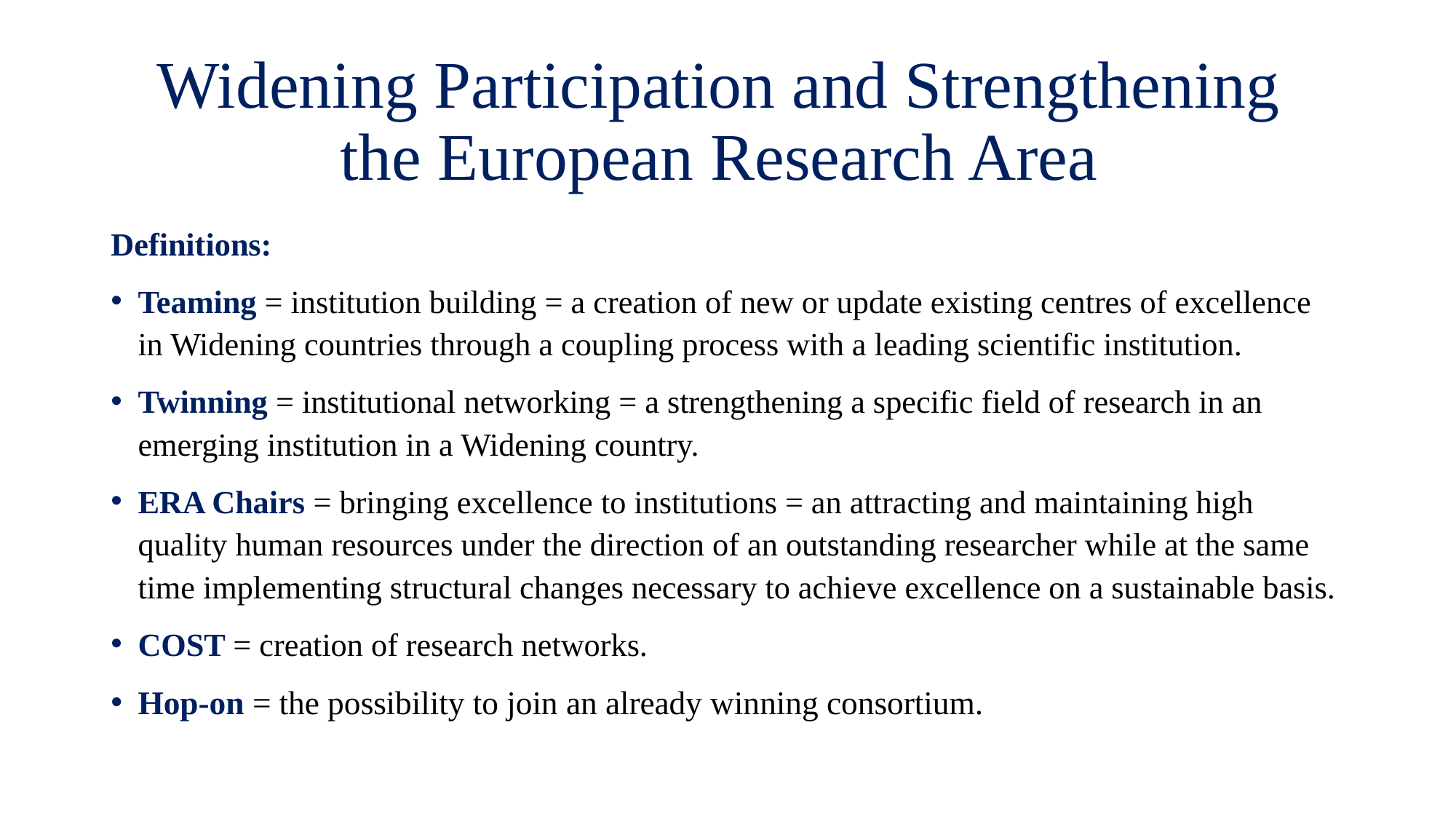

# Widening Participation and Strengthening the European Research Area
Definitions:
Teaming = institution building = a creation of new or update existing centres of excellence in Widening countries through a coupling process with a leading scientific institution.
Twinning = institutional networking = a strengthening a specific field of research in an emerging institution in a Widening country.
ERA Chairs = bringing excellence to institutions = an attracting and maintaining high quality human resources under the direction of an outstanding researcher while at the same time implementing structural changes necessary to achieve excellence on a sustainable basis.
COST = creation of research networks.
Hop-on = the possibility to join an already winning consortium.